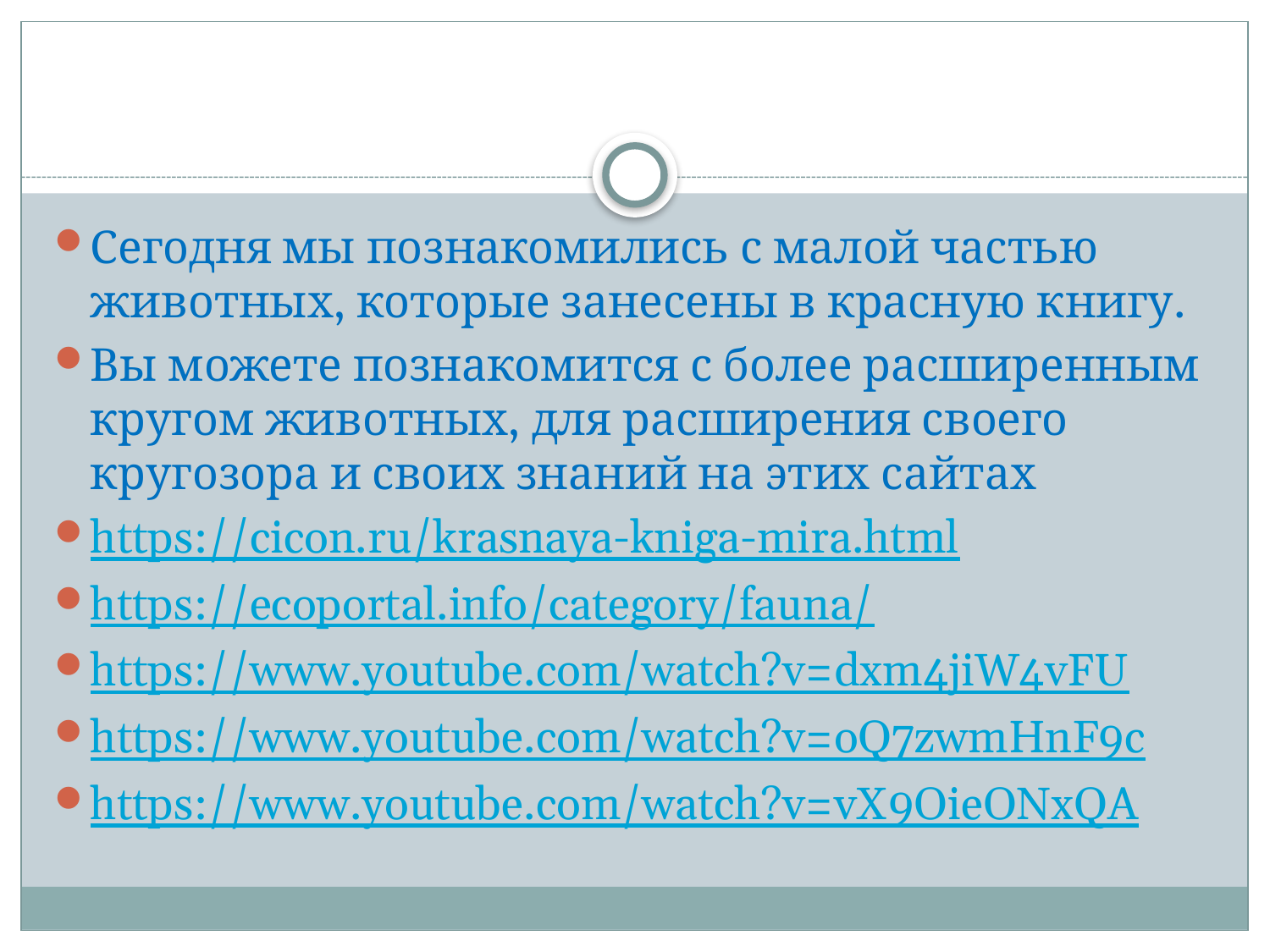

#
Сегодня мы познакомились с малой частью животных, которые занесены в красную книгу.
Вы можете познакомится с более расширенным кругом животных, для расширения своего кругозора и своих знаний на этих сайтах
https://cicon.ru/krasnaya-kniga-mira.html
https://ecoportal.info/category/fauna/
https://www.youtube.com/watch?v=dxm4jiW4vFU
https://www.youtube.com/watch?v=oQ7zwmHnF9c
https://www.youtube.com/watch?v=vX9OieONxQA